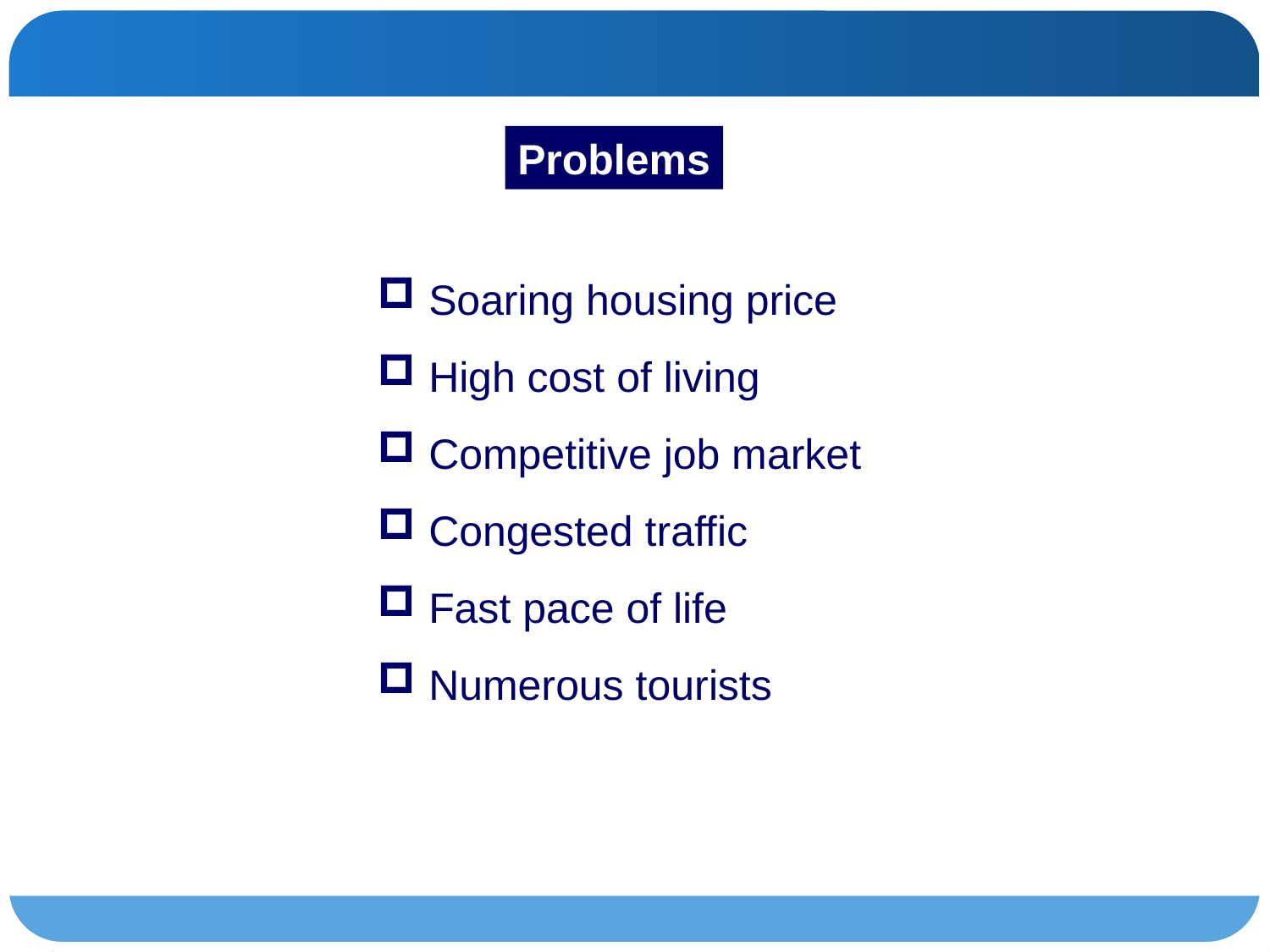

Problems
 Soaring housing price
 High cost of living
 Competitive job market
 Congested traffic
 Fast pace of life
 Numerous tourists